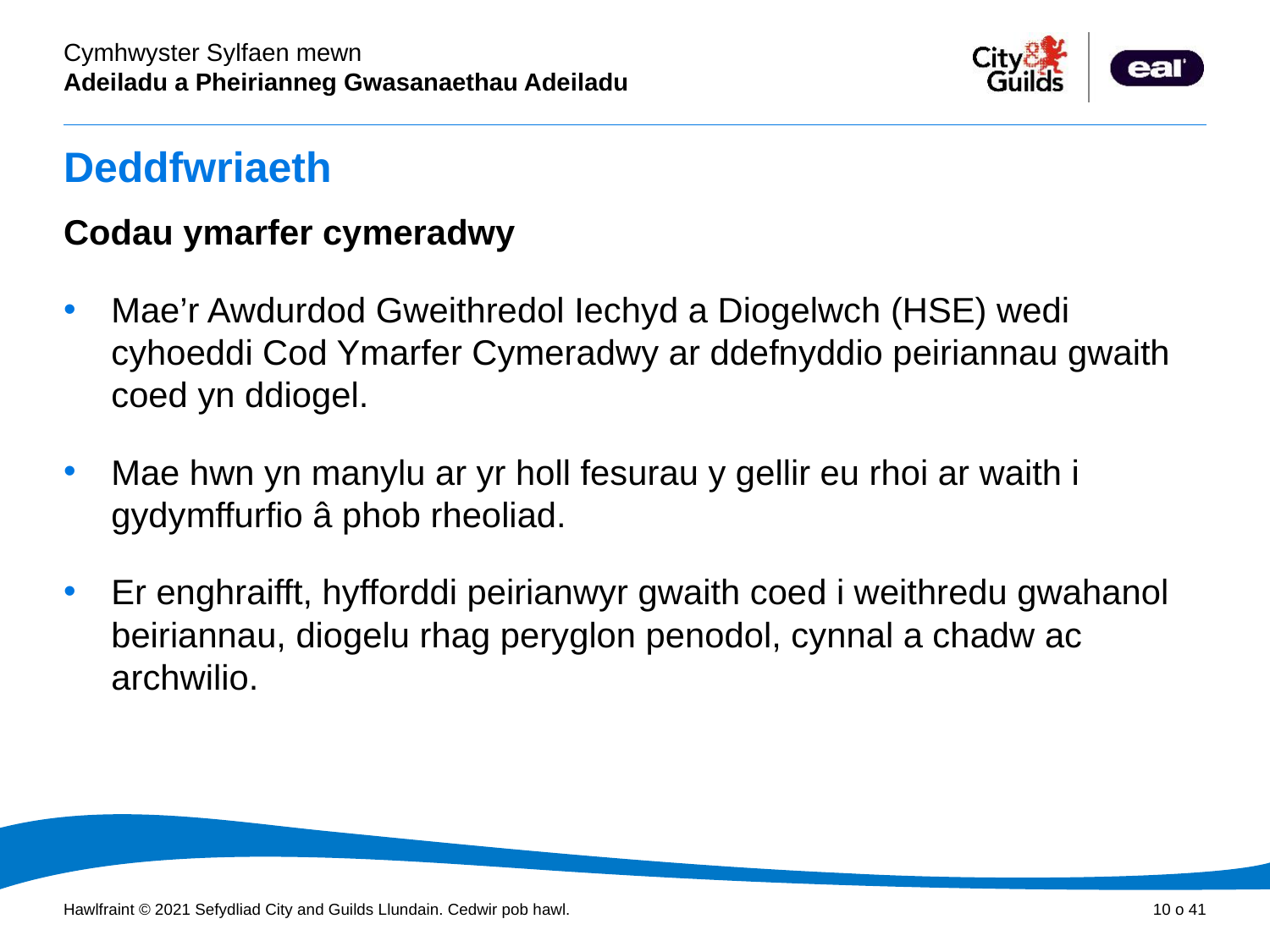

# Deddfwriaeth
Codau ymarfer cymeradwy
Mae’r Awdurdod Gweithredol Iechyd a Diogelwch (HSE) wedi cyhoeddi Cod Ymarfer Cymeradwy ar ddefnyddio peiriannau gwaith coed yn ddiogel.
Mae hwn yn manylu ar yr holl fesurau y gellir eu rhoi ar waith i gydymffurfio â phob rheoliad.
Er enghraifft, hyfforddi peirianwyr gwaith coed i weithredu gwahanol beiriannau, diogelu rhag peryglon penodol, cynnal a chadw ac archwilio.